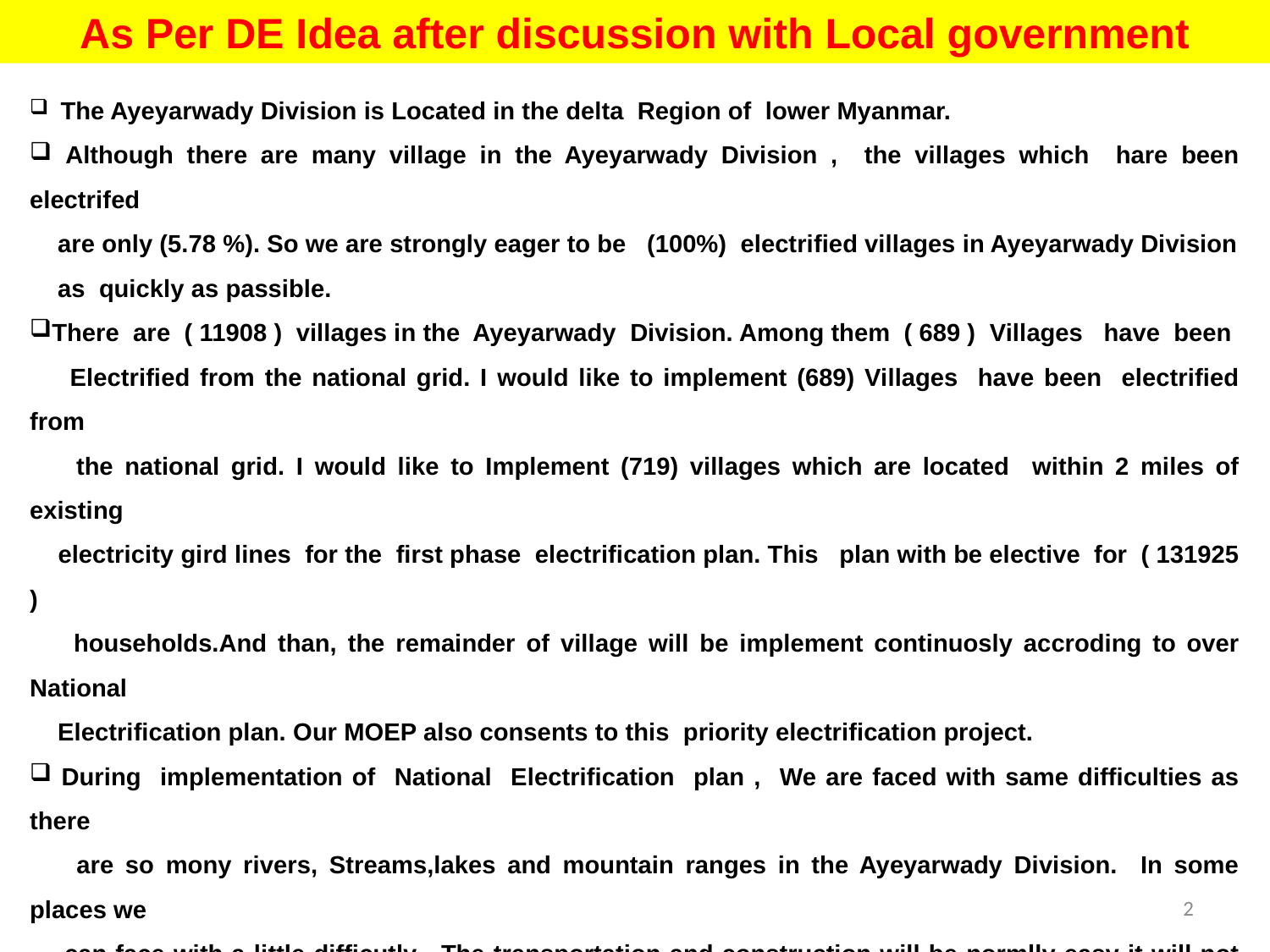

As Per DE Idea after discussion with Local government
  The Ayeyarwady Division is Located in the delta  Region of  lower Myanmar.
 Although there are many village in the Ayeyarwady Division ,  the villages which  hare been electrifed
    are only (5.78 %). So we are strongly eager to be   (100%)  electrified villages in Ayeyarwady Division
    as  quickly as passible.
There  are  ( 11908 )  villages in the  Ayeyarwady  Division. Among them  ( 689 )  Villages   have  been
    Electrified from the national grid. I would like to implement (689) Villages  have been  electrified from
    the national grid. I would like to Implement (719) villages which are located  within 2 miles of existing
    electricity gird lines  for the  first phase  electrification plan. This   plan with be elective  for  ( 131925 )
    households.And than, the remainder of village will be implement continuosly accroding to over National
    Electrification plan. Our MOEP also consents to this  priority electrification project.
 During  implementation of  National  Electrification  plan ,  We are faced with same difficulties as there
    are so mony rivers, Streams,lakes and mountain ranges in the Ayeyarwady Division.  In some places we
    can face with a little difficutly . The transportation and construction will be normlly easy it will not take
    time, So it can be implemented in short time.
 Our  MOEP,  DRD and  consultants with  foreign and local experts have to negotiate, coordinate and
    cooperate especially with  local  Government , Rural Development  Depertment and  other respective
    organizations  to over come some perspective issues and challenges.
2